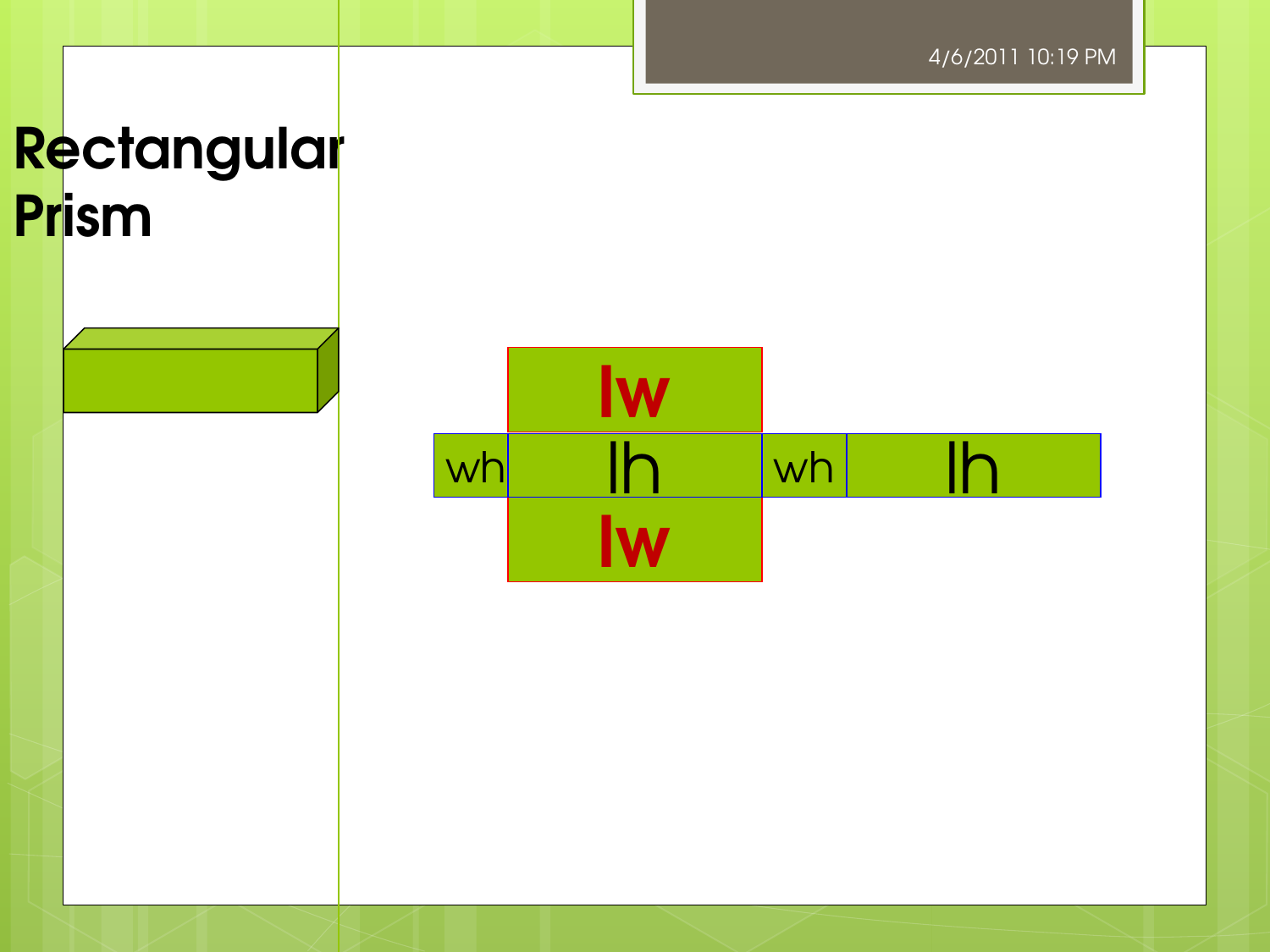

4/6/2011 10:19 PM
# Rectangular Prism

lw
wh
lh
wh
lh
lw